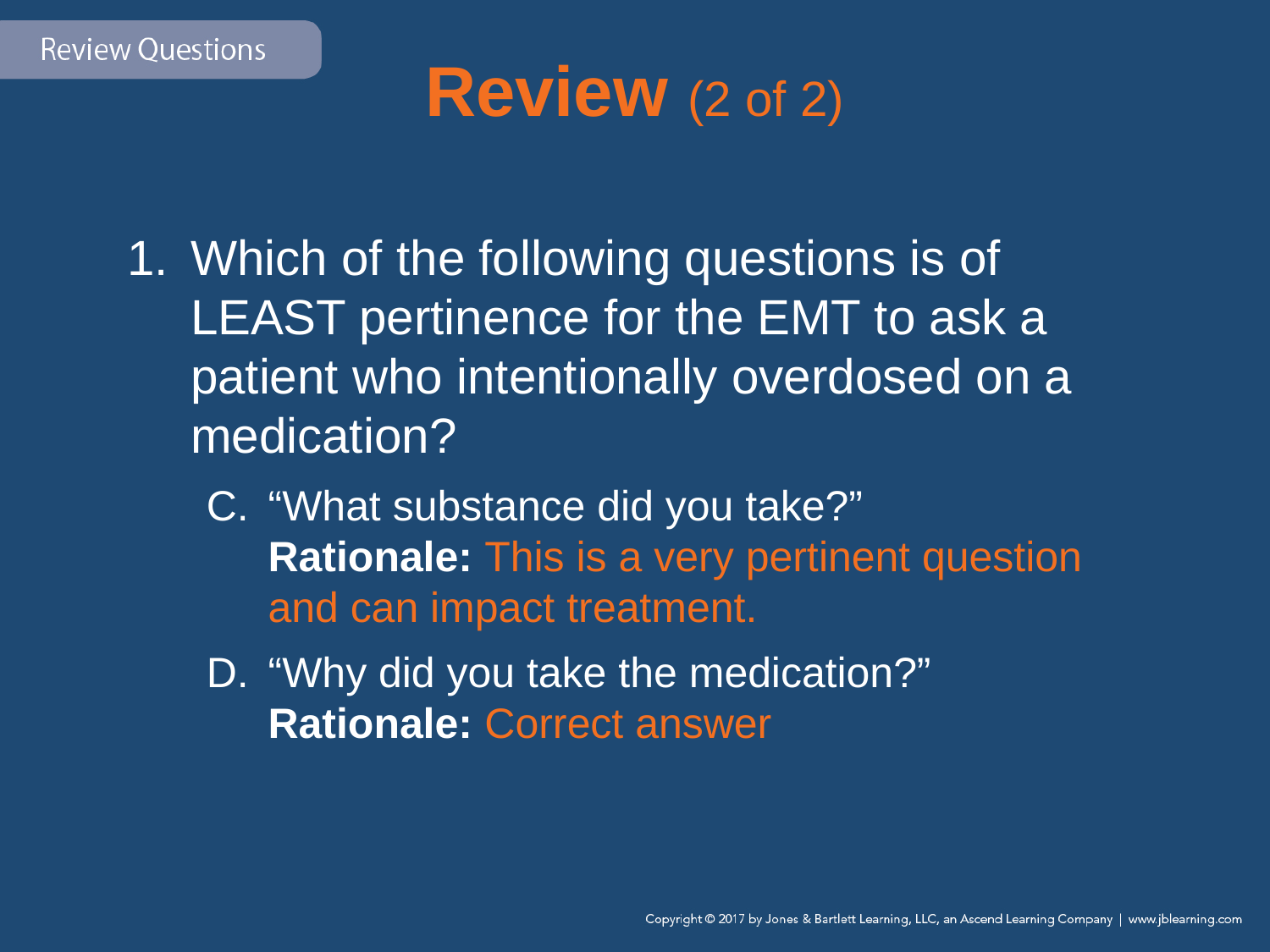

# Review (2 of 2)
Which of the following questions is of LEAST pertinence for the EMT to ask a patient who intentionally overdosed on a medication?
“What substance did you take?”
Rationale: This is a very pertinent question and can impact treatment.
“Why did you take the medication?”
Rationale: Correct answer